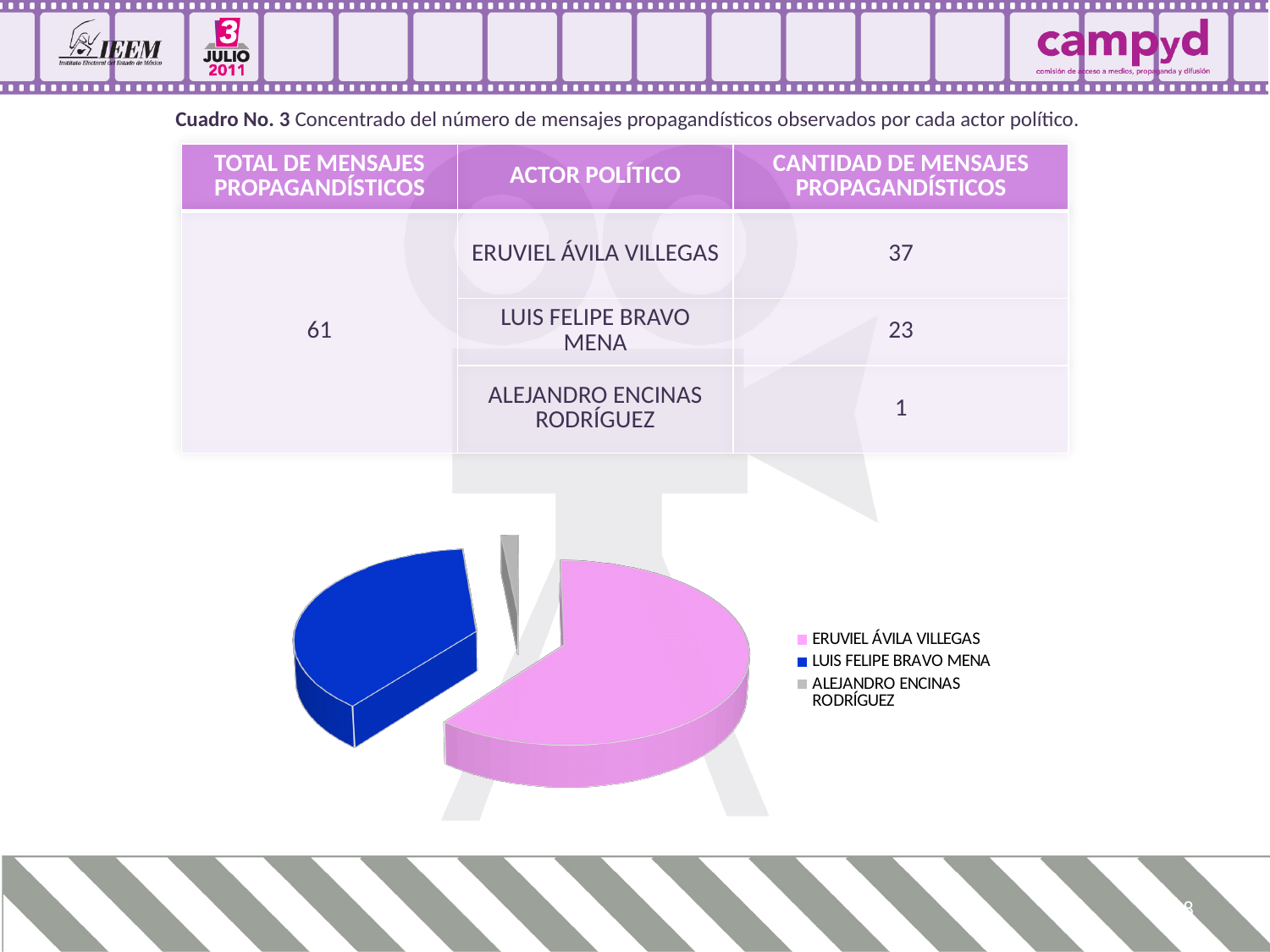

Cuadro No. 3 Concentrado del número de mensajes propagandísticos observados por cada actor político.
| TOTAL DE MENSAJES PROPAGANDÍSTICOS | ACTOR POLÍTICO | CANTIDAD DE MENSAJES PROPAGANDÍSTICOS |
| --- | --- | --- |
| 61 | ERUVIEL ÁVILA VILLEGAS | 37 |
|  | LUIS FELIPE BRAVO MENA | 23 |
|  | ALEJANDRO ENCINAS RODRÍGUEZ | 1 |

[unsupported chart]

[unsupported chart]

18